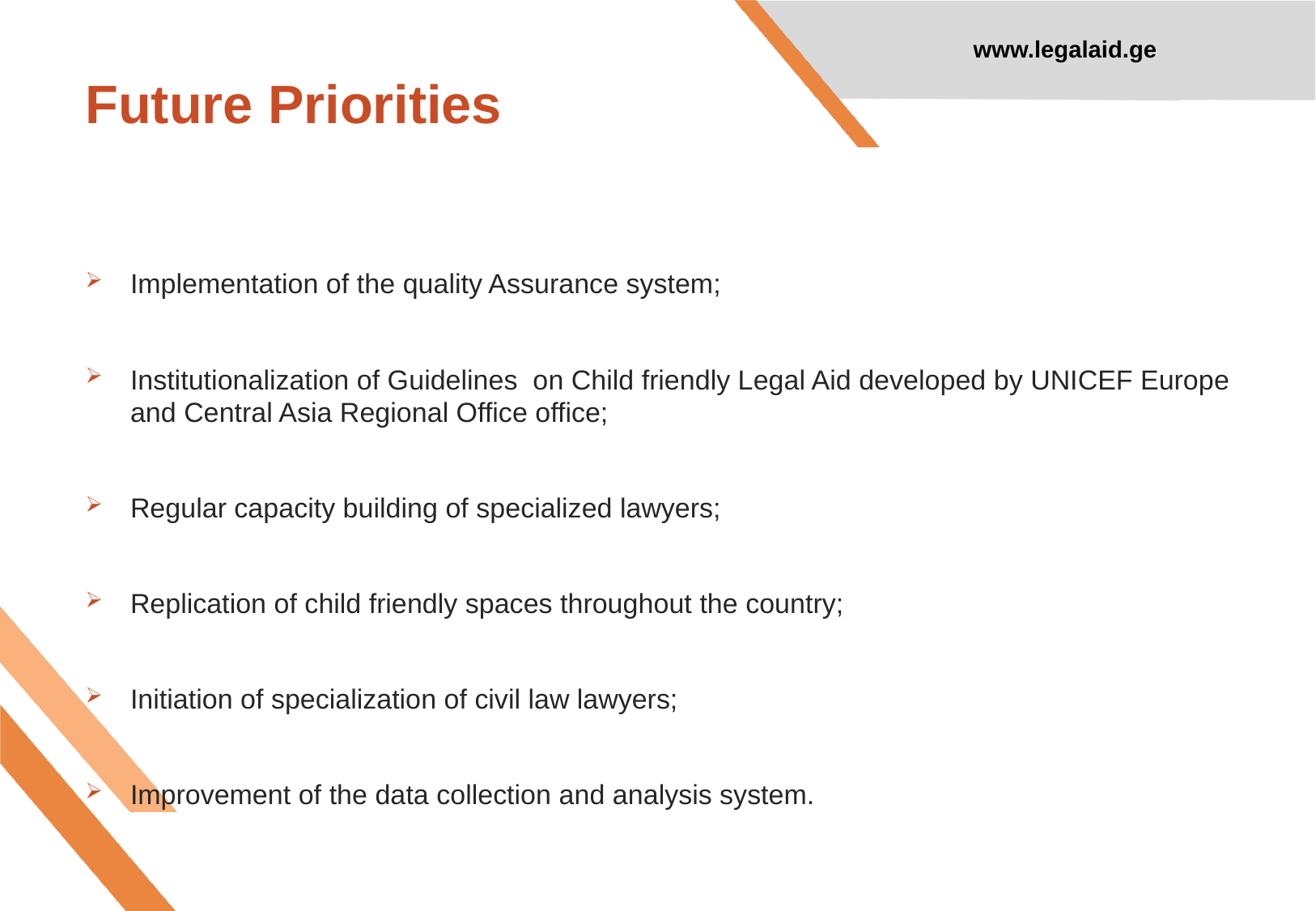

www.legalaid.ge
# Future Priorities

Implementation of the quality Assurance system;

Institutionalization of Guidelines  on Child friendly Legal Aid developed by UNICEF Europe and Central Asia Regional Office office;

Regular capacity building of specialized lawyers;

Replication of child friendly spaces throughout the country;

Initiation of specialization of civil law lawyers;

Improvement of the data collection and analysis system.